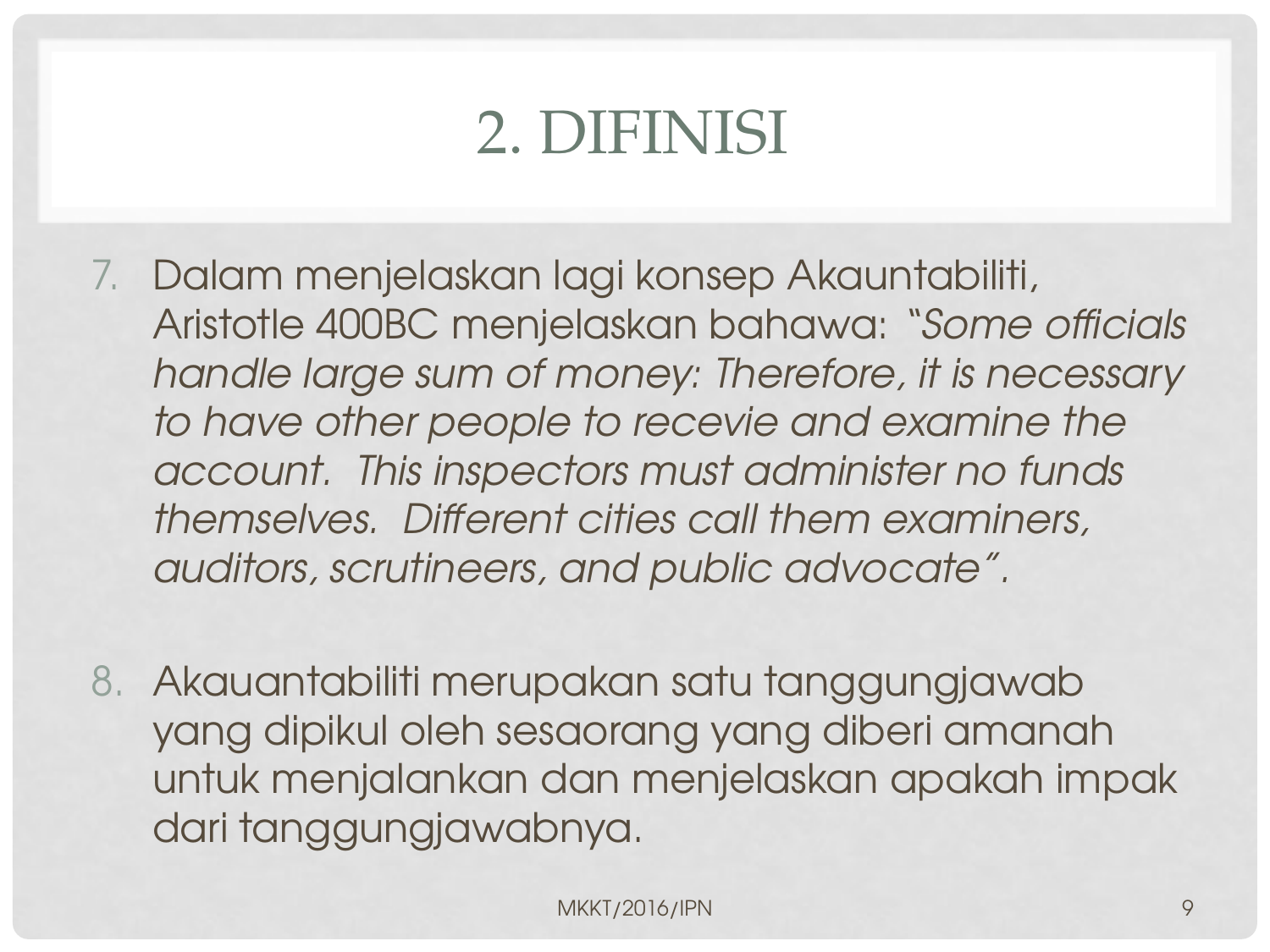

# 2. DIFINISI
Dalam menjelaskan lagi konsep Akauntabiliti, Aristotle 400BC menjelaskan bahawa: “Some officials handle large sum of money: Therefore, it is necessary to have other people to recevie and examine the account.  This inspectors must administer no funds themselves.  Different cities call them examiners, auditors, scrutineers, and public advocate”.

Akauantabiliti merupakan satu tanggungjawab yang dipikul oleh sesaorang yang diberi amanah untuk menjalankan dan menjelaskan apakah impak dari tanggungjawabnya.
MKKT/2016/IPN
9